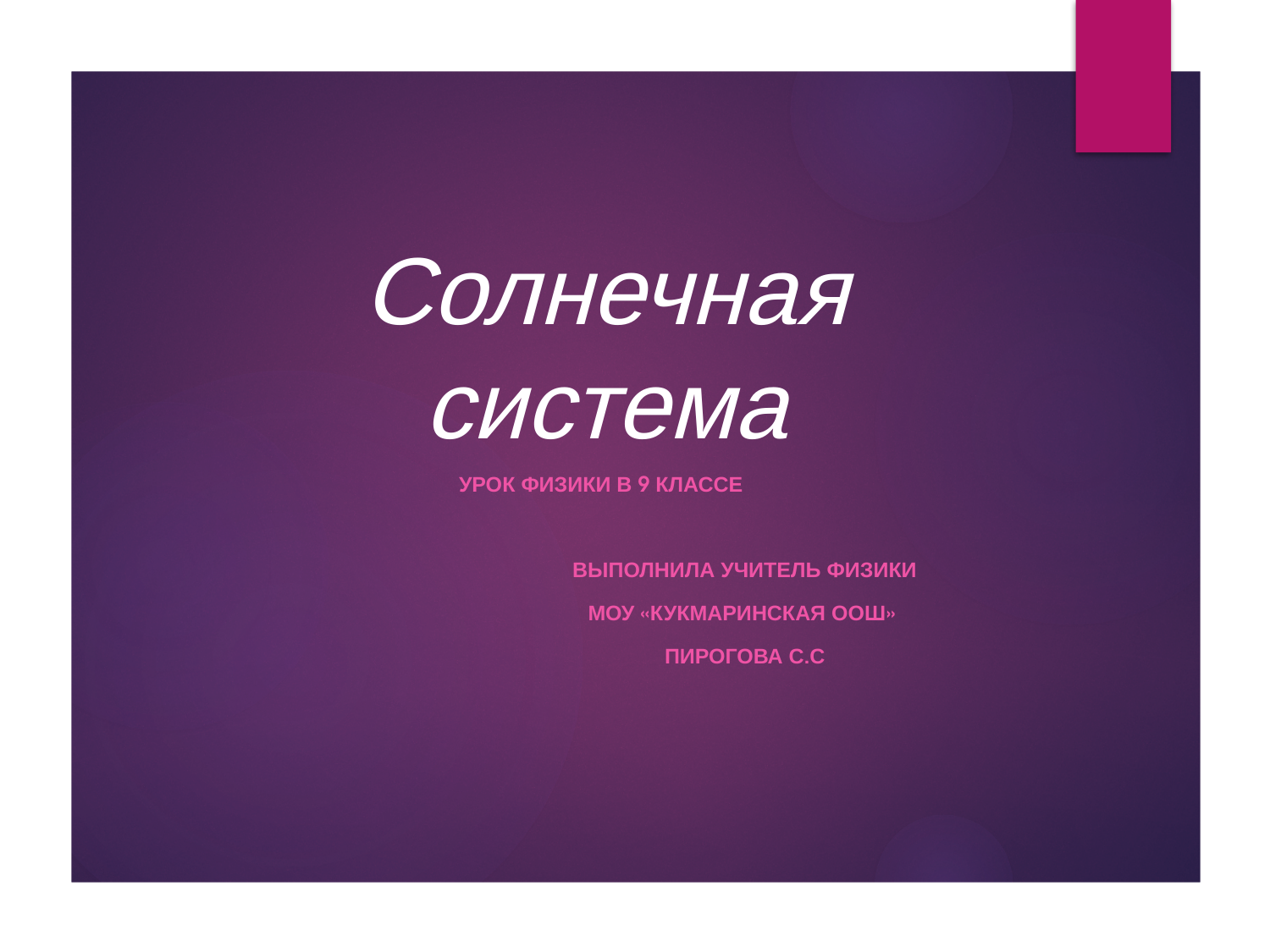

# Солнечная система
Урок физики в 9 классе

Выполнила учитель физики
МОУ «Кукмаринская ООШ»
Пирогова С.С